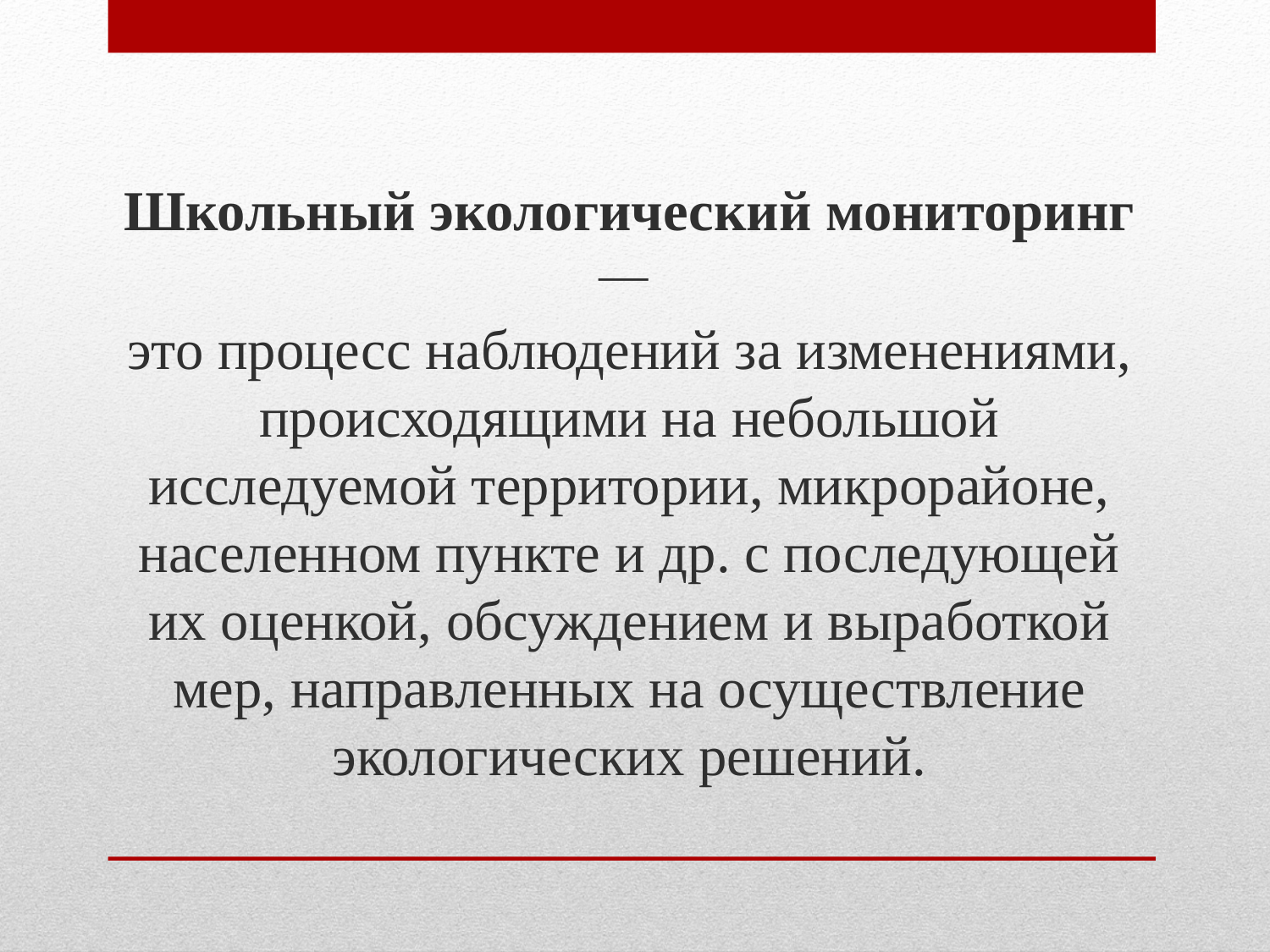

Школьный экологический мониторинг —
это процесс наблюдений за изменениями, происходящими на небольшой исследуемой территории, микрорайоне, населенном пункте и др. с последующей их оценкой, обсуждением и выработкой мер, направленных на осуществление экологических решений.
#